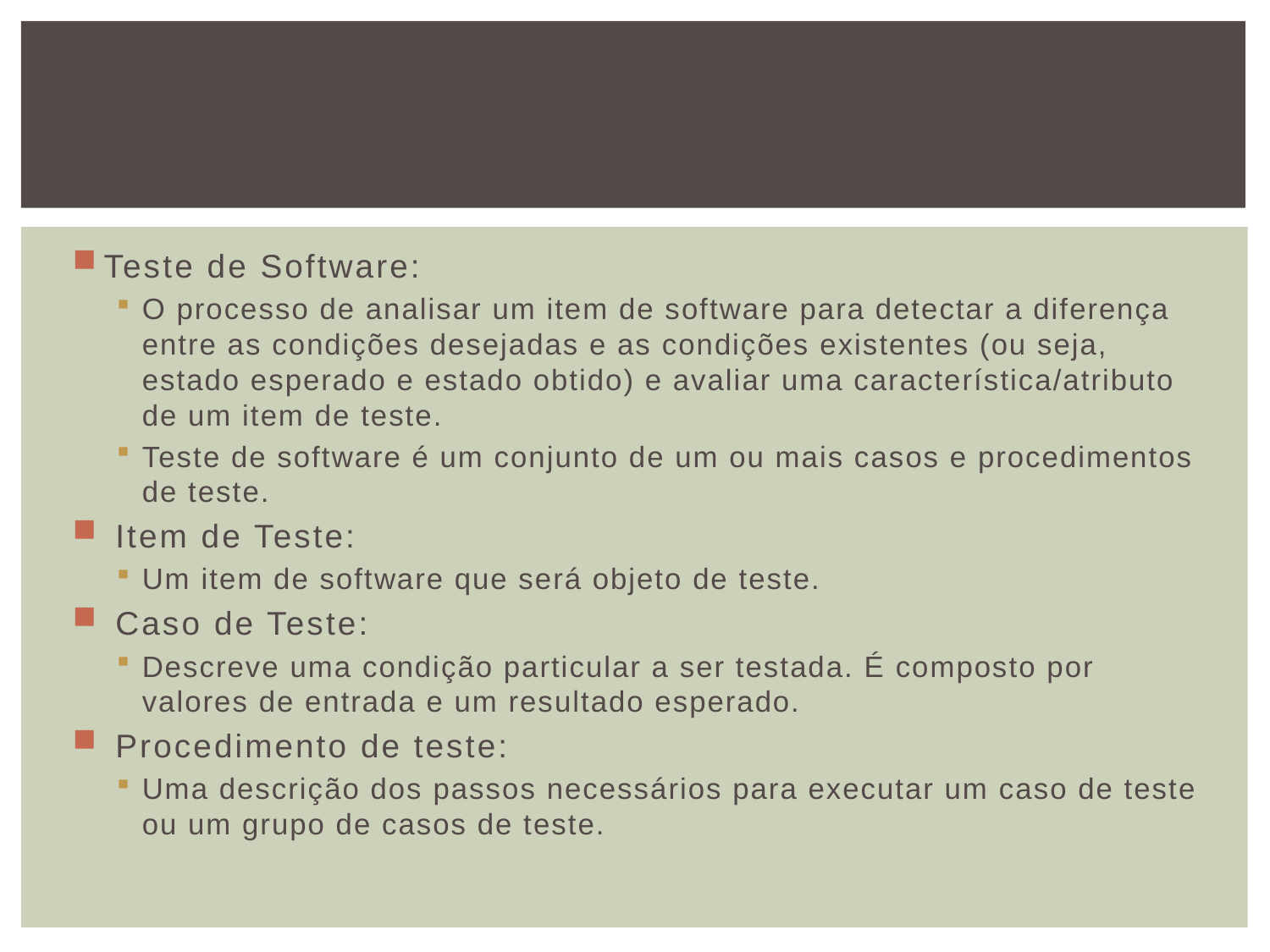

#
Teste de Software:
O processo de analisar um item de software para detectar a diferença entre as condições desejadas e as condições existentes (ou seja, estado esperado e estado obtido) e avaliar uma característica/atributo de um item de teste.
Teste de software é um conjunto de um ou mais casos e procedimentos de teste.
 Item de Teste:
Um item de software que será objeto de teste.
 Caso de Teste:
Descreve uma condição particular a ser testada. É composto por valores de entrada e um resultado esperado.
 Procedimento de teste:
Uma descrição dos passos necessários para executar um caso de teste ou um grupo de casos de teste.